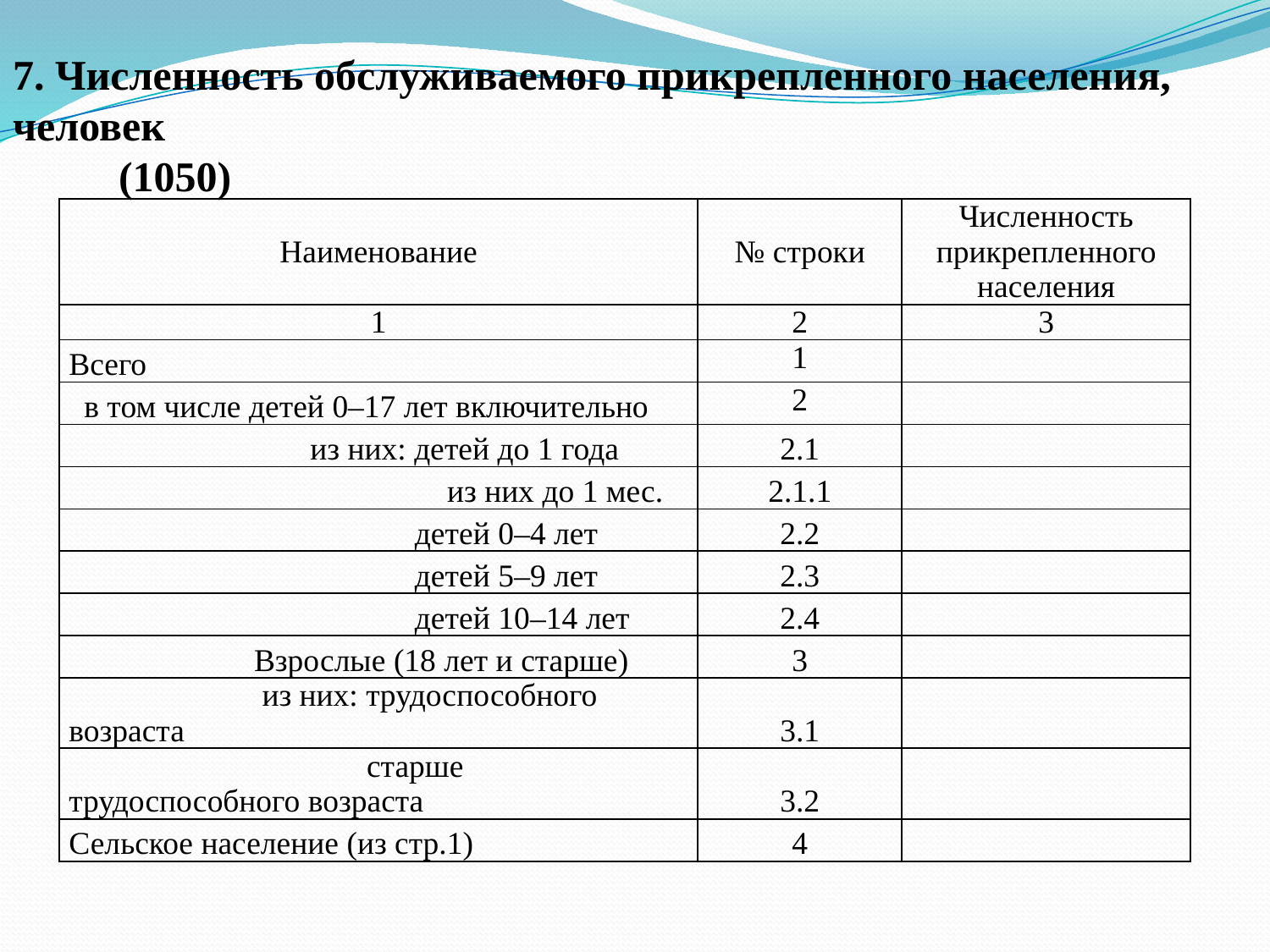

7. Численность обслуживаемого прикрепленного населения, человек
          (1050)
| Наименование | № строки | Численность прикрепленного населения |
| --- | --- | --- |
| 1 | 2 | 3 |
| Всего | 1 |  |
| в том числе детей 0–17 лет включительно | 2 |  |
| из них: детей до 1 года | 2.1 |  |
| из них до 1 мес. | 2.1.1 |  |
| детей 0–4 лет | 2.2 |  |
| детей 5–9 лет | 2.3 |  |
| детей 10–14 лет | 2.4 |  |
| Взрослые (18 лет и старше) | 3 |  |
| из них: трудоспособного возраста | 3.1 |  |
| старше трудоспособного возраста | 3.2 |  |
| Сельское население (из стр.1) | 4 |  |